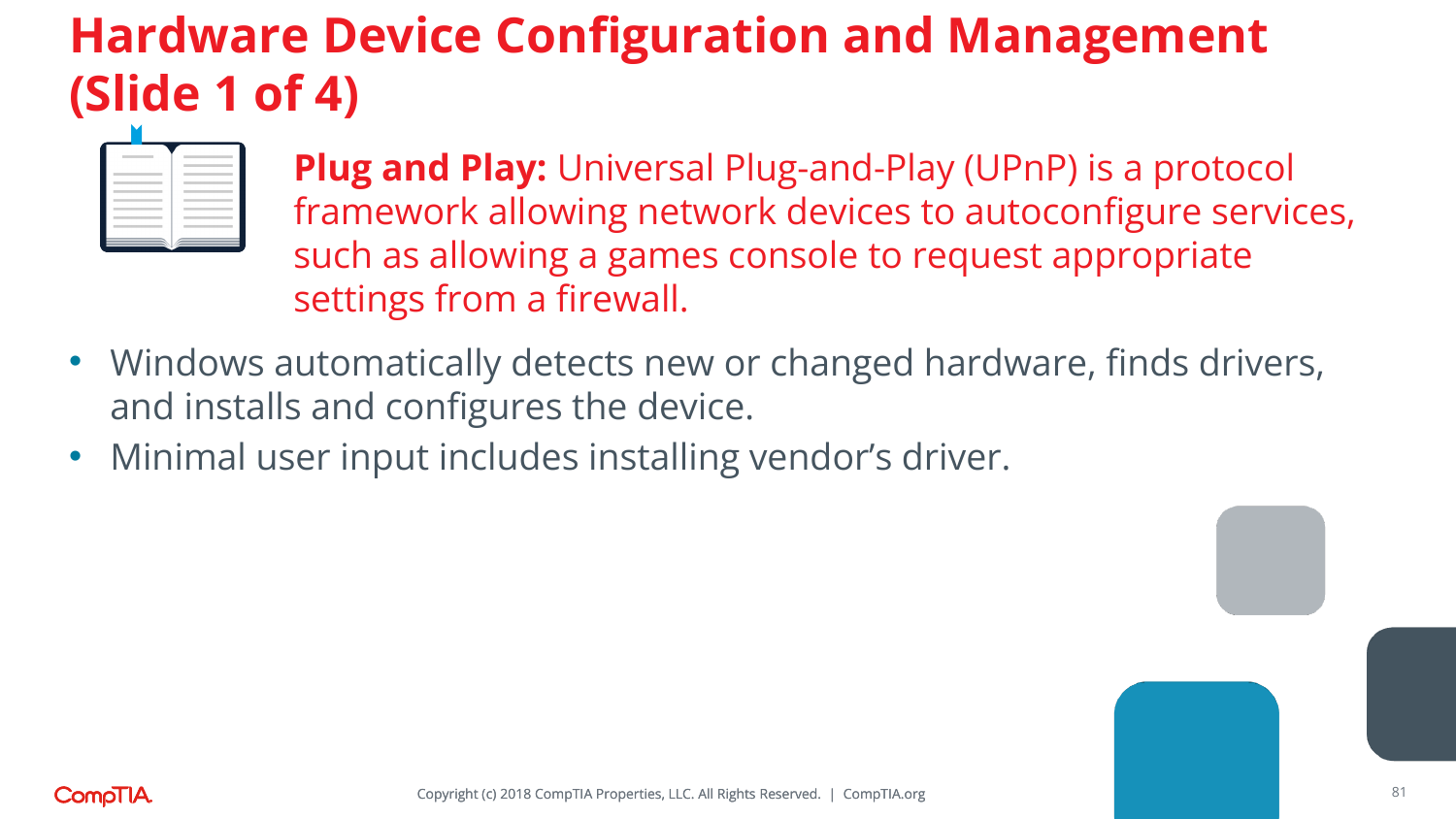

# Hardware Device Configuration and Management (Slide 1 of 4)
Plug and Play: Universal Plug-and-Play (UPnP) is a protocol framework allowing network devices to autoconfigure services, such as allowing a games console to request appropriate settings from a firewall.
Windows automatically detects new or changed hardware, finds drivers, and installs and configures the device.
Minimal user input includes installing vendor’s driver.

81